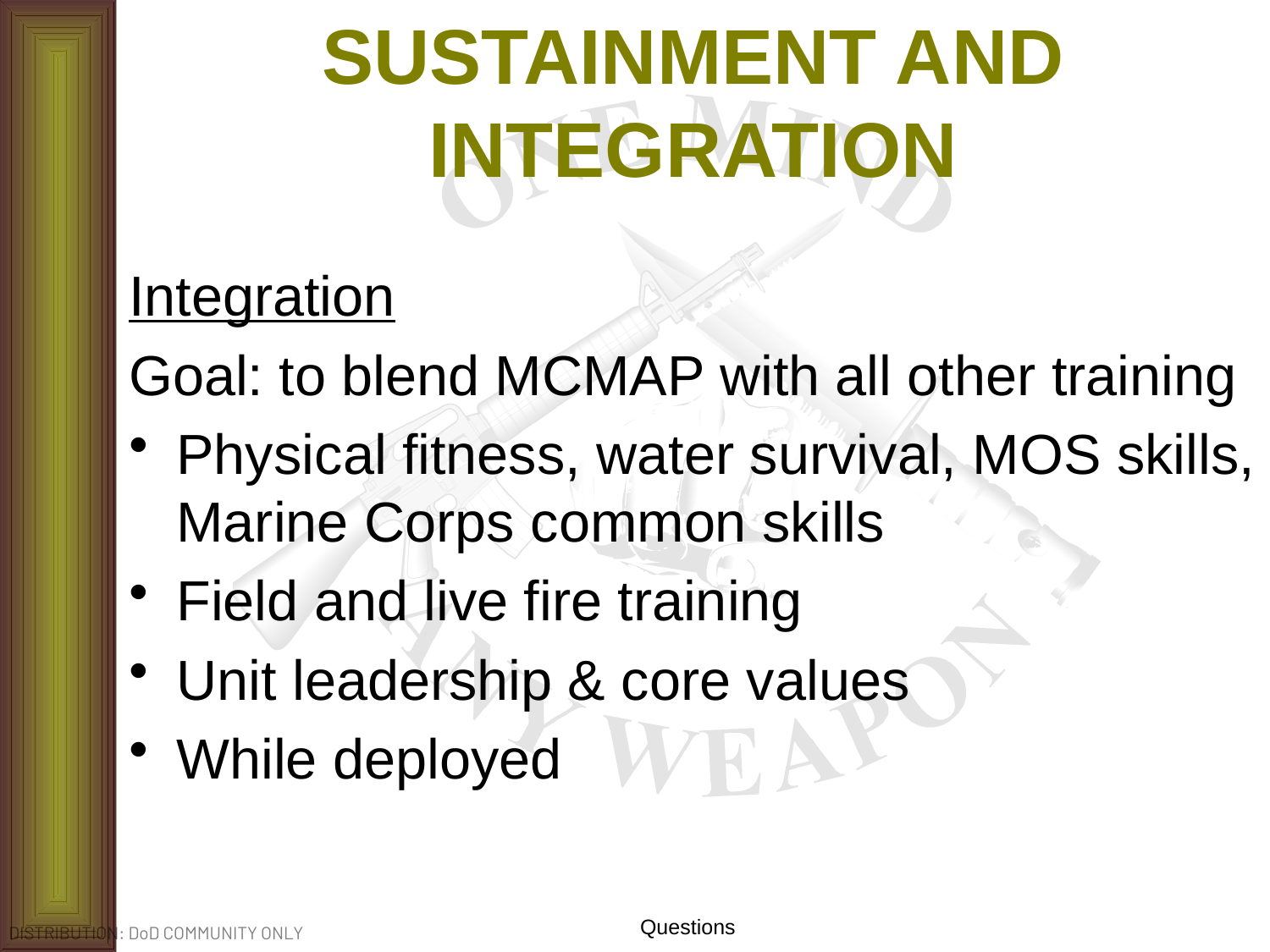

# SUSTAINMENT AND INTEGRATION
Integration
Goal: to blend MCMAP with all other training
Physical fitness, water survival, MOS skills, Marine Corps common skills
Field and live fire training
Unit leadership & core values
While deployed
Questions